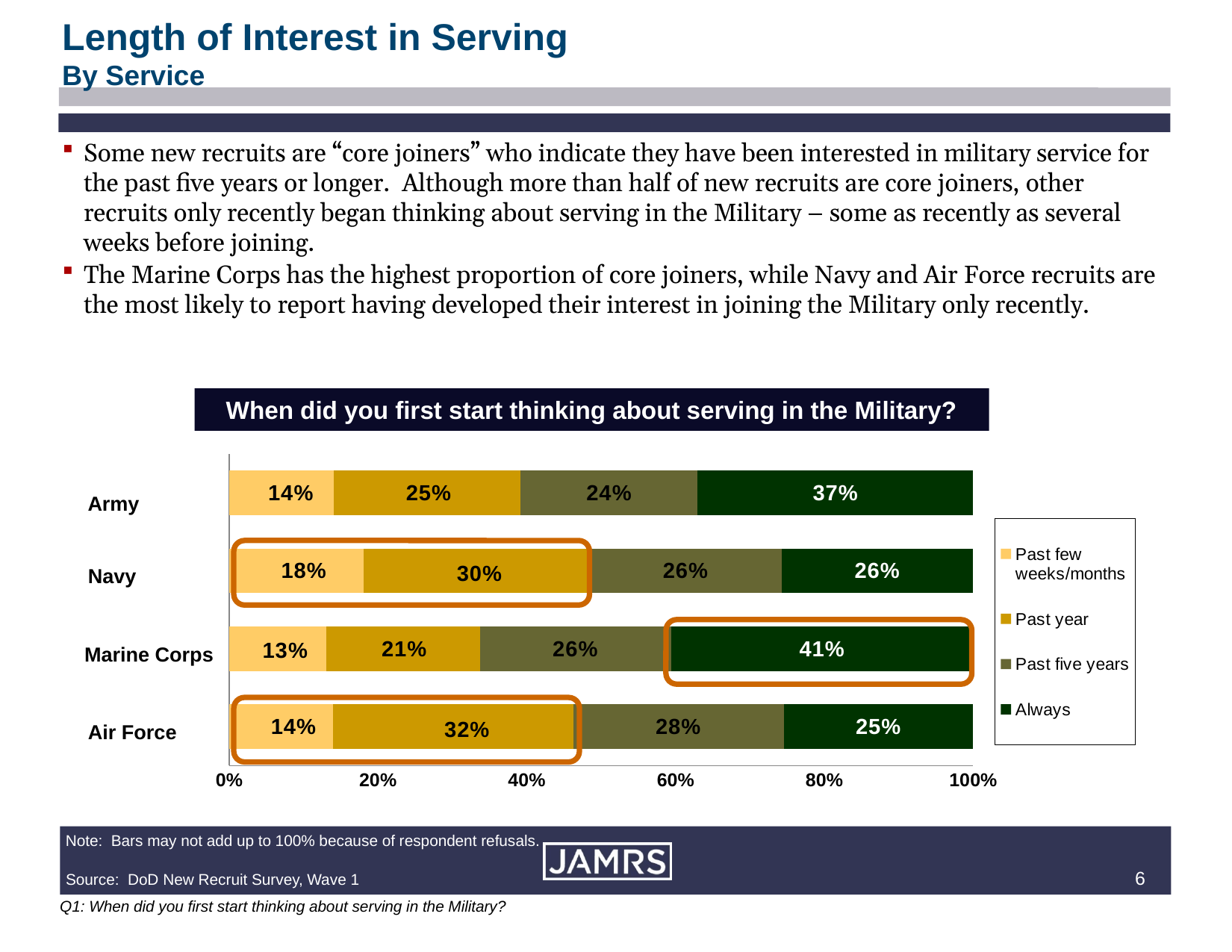

Length of Interest in Serving
By Service
Some new recruits are “core joiners” who indicate they have been interested in military service for the past five years or longer.  Although more than half of new recruits are core joiners, other recruits only recently began thinking about serving in the Military – some as recently as several weeks before joining.
The Marine Corps has the highest proportion of core joiners, while Navy and Air Force recruits are the most likely to report having developed their interest in joining the Military only recently.

When did you first start thinking about serving in the Military?

### Chart

| Category | Past few weeks/months | Past year | Past five years | Always |
|---|---|---|---|---|
| Air Force | 0.14 | 0.3232365 | 0.2836204 | 0.254987 |
| Marine Corps | 0.13 | 0.2064342 | 0.2565087 | 0.4053628 |
| Navy | 0.18 | 0.3036385 | 0.2565263 | 0.2569873 |
| Army | 0.14 | 0.2497541 | 0.2365774 | 0.3681157 |
Army

Navy

Marine Corps

Air Force
Note:  Bars may not add up to 100% because of respondent refusals.
6
Source:  DoD New Recruit Survey, Wave 1
	Q1: When did you first start thinking about serving in the Military?